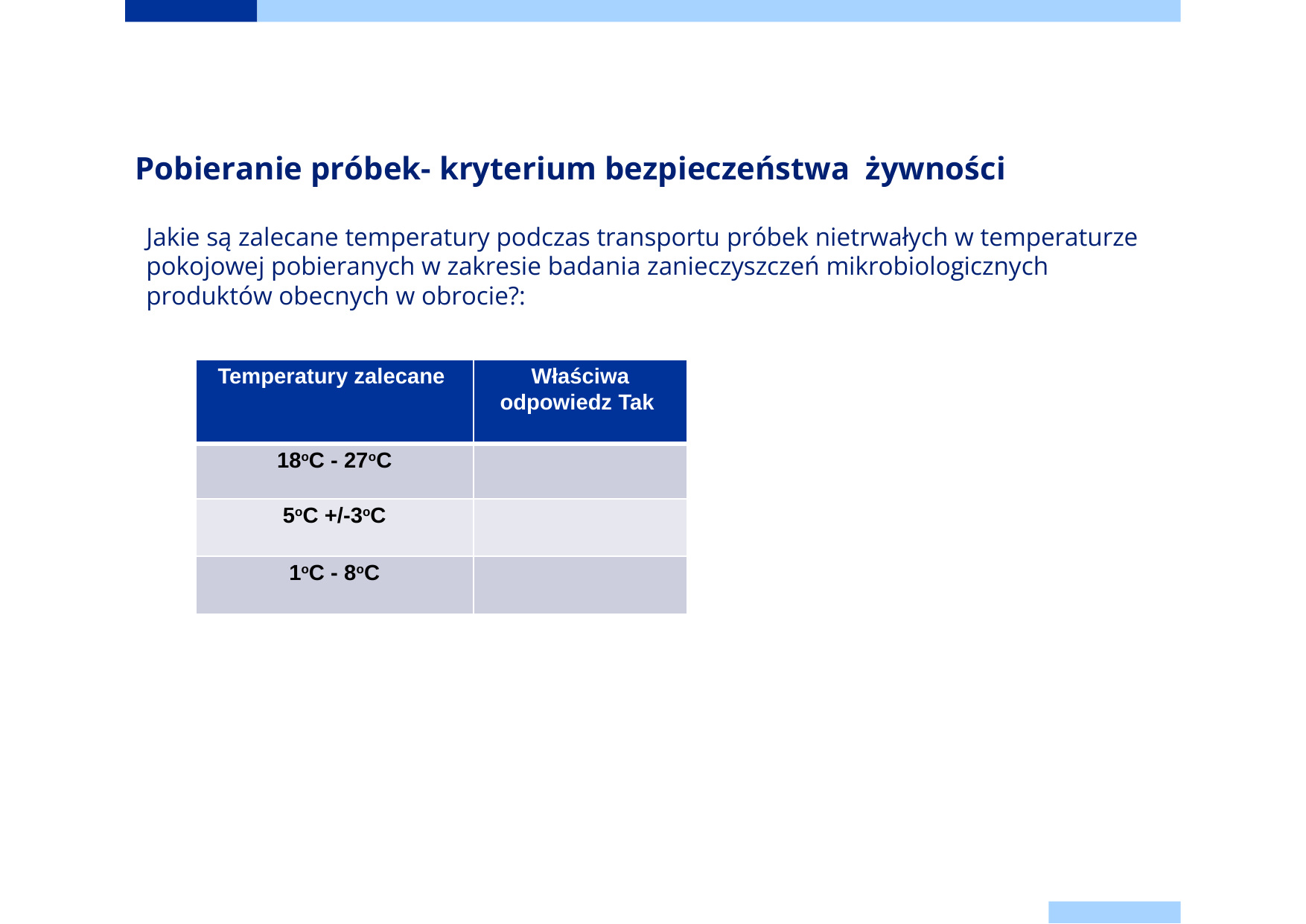

# Pobieranie próbek- kryterium bezpieczeństwa  żywności
Jakie są zalecane temperatury podczas transportu próbek nietrwałych w temperaturze  pokojowej pobieranych w zakresie badania zanieczyszczeń mikrobiologicznych produktów obecnych w obrocie?:
| Temperatury zalecane | Właściwa odpowiedz Tak |
| --- | --- |
| 18oC - 27oC |  |
| 5oC +/-3oC |  |
| 1oC - 8oC |  |